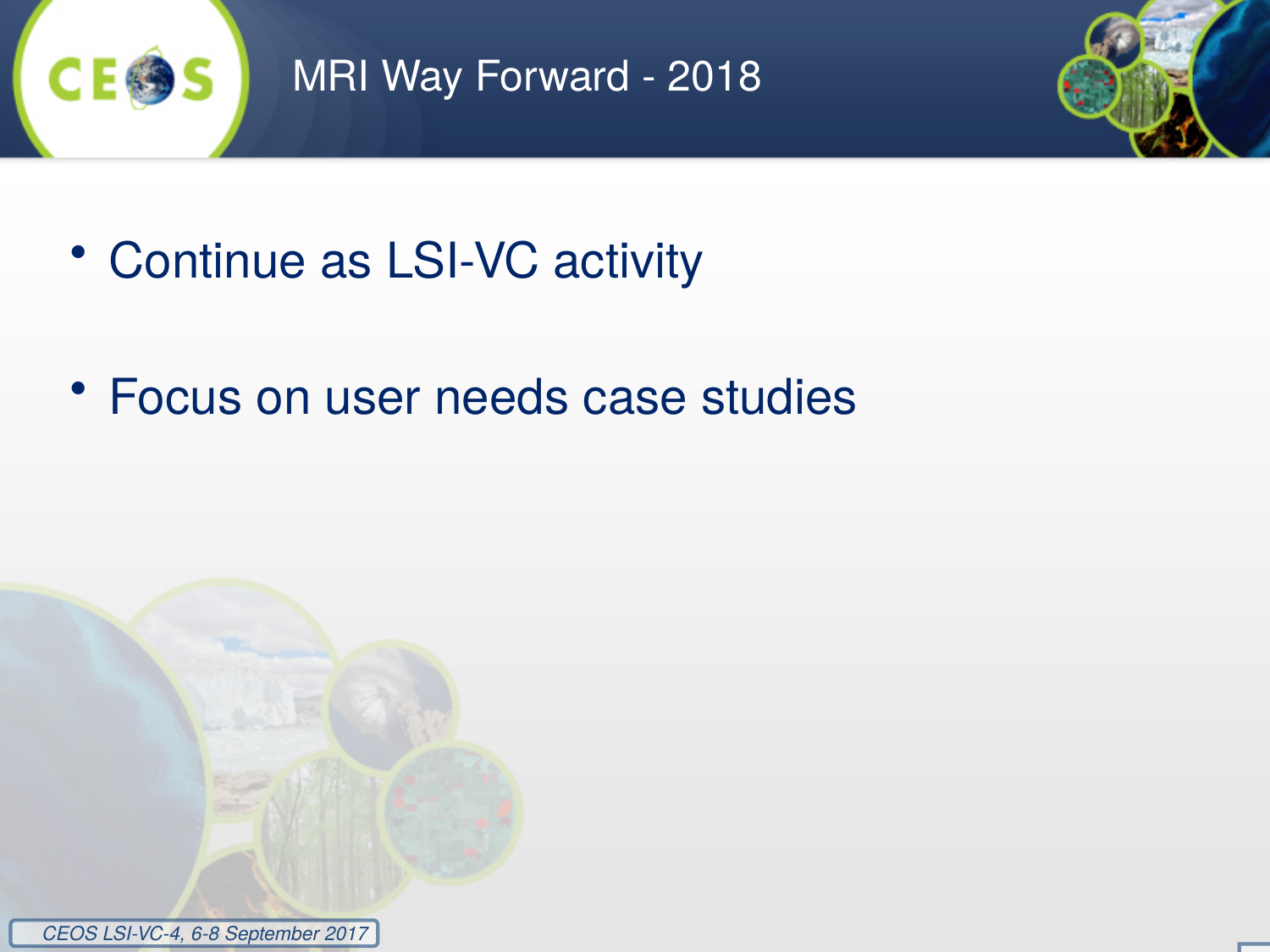

MRI Way Forward - 2018
Continue as LSI-VC activity

Focus on user needs case studies
6